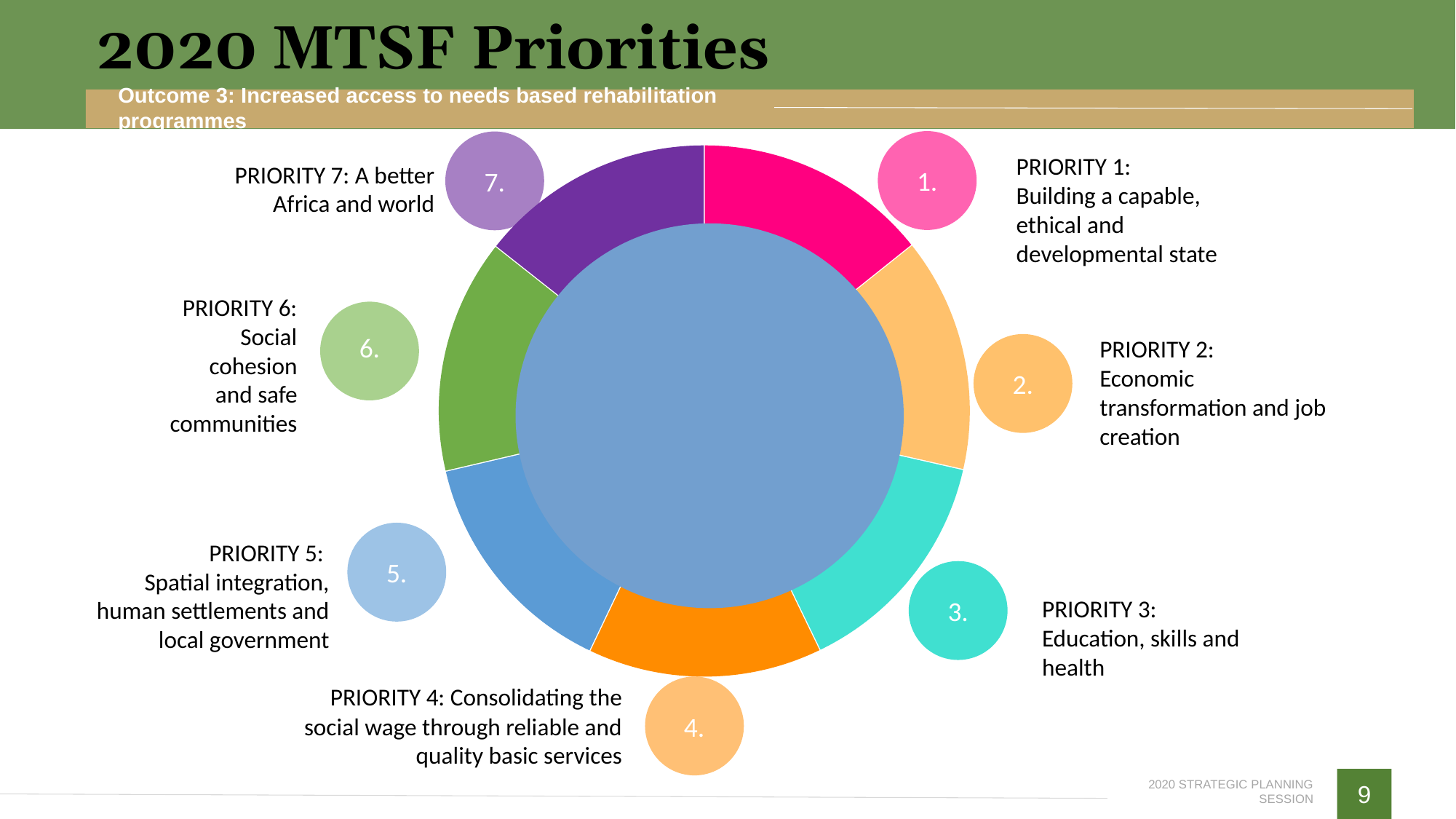

2020 MTSF Priorities
1.
7.

### Chart

| Category | Sales |
|---|---|
| 1 | 14.2 |
| 2 | 14.2 |
| 3 | 14.2 |
| 4 | 14.2 |
| 5 | 14.2 |
| 6 | 14.2 |
| 7 | 14.3 |
PRIORITY 1:
Building a capable, ethical and developmental state
PRIORITY 7: A better Africa and world
PRIORITY 6:
Social
cohesion
and safe
communities
PRIORITY 2:
Economic transformation and job creation
2.
5.
PRIORITY 5:
Spatial integration, human settlements and local government
3.
PRIORITY 3:
Education, skills and health
PRIORITY 4: Consolidating the social wage through reliable and quality basic services
4.